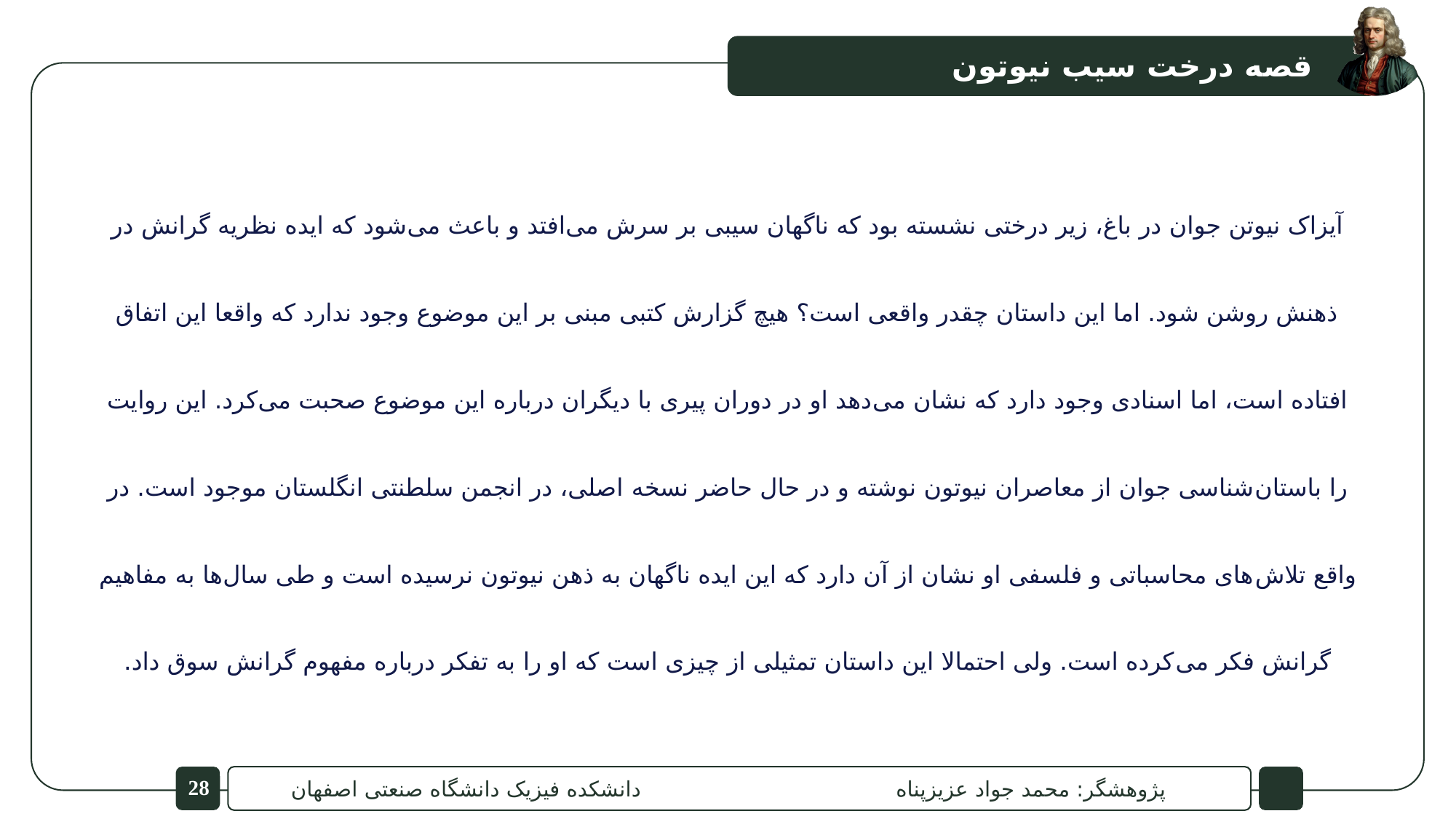

قصه درخت سیب نیوتون
آیزاک نیوتن جوان در باغ، زیر درختی نشسته بود که ناگهان سیبی بر سرش می‌افتد و باعث می‌شود که ایده نظریه گرانش در ذهنش روشن شود. اما این داستان چقدر واقعی است؟ هیچ گزارش کتبی مبنی بر این موضوع وجود ندارد که واقعا این اتفاق افتاده است، اما اسنادی وجود دارد که نشان می‌دهد او در دوران پیری با دیگران درباره این موضوع صحبت می‌کرد. این روایت را باستان‌شناسی جوان از معاصران نیوتون نوشته و در حال حاضر نسخه‌ اصلی، در انجمن سلطنتی انگلستان موجود است. در واقع تلاش‌های محاسباتی و فلسفی او نشان از آن دارد که این ایده ناگهان به ذهن نیوتون نرسیده است و طی سال‌ها به مفاهیم گرانش فکر می‌کرده است. ولی احتمالا این داستان تمثیلی از چیزی است که او را به تفکر درباره مفهوم گرانش سوق داد.
28
پژوهشگر: محمد جواد عزیزپناه                                      دانشکده فیزیک دانشگاه صنعتی اصفهان